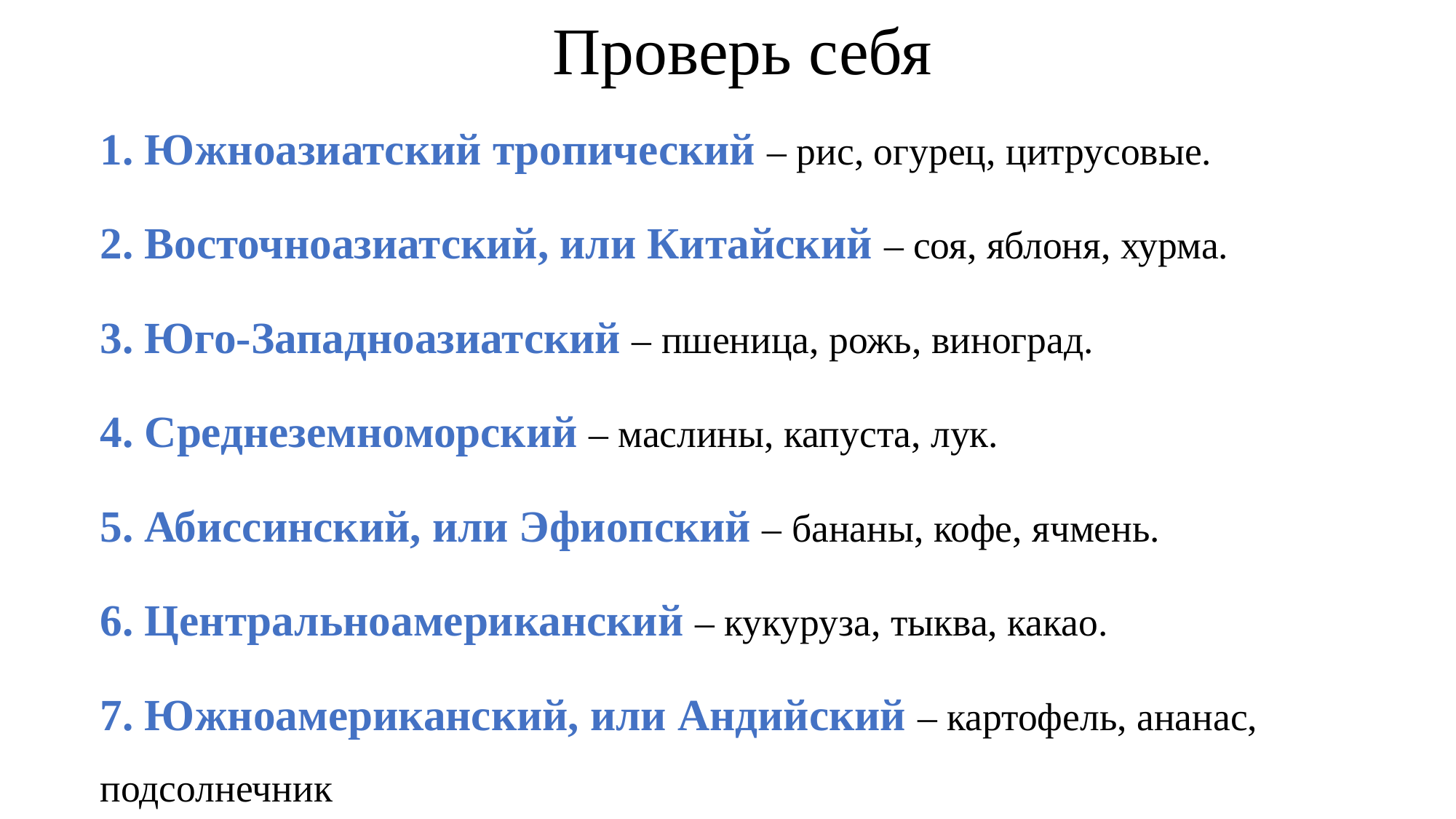

# Проверь себя
1. Южноазиатский тропический – рис, огурец, цитрусовые.
2. Восточноазиатский, или Китайский – соя, яблоня, хурма.
3. Юго-Западноазиатский – пшеница, рожь, виноград.
4. Среднеземноморский – маслины, капуста, лук.
5. Абиссинский, или Эфиопский – бананы, кофе, ячмень.
6. Центральноамериканский – кукуруза, тыква, какао.
7. Южноамериканский, или Андийский – картофель, ананас, подсолнечник